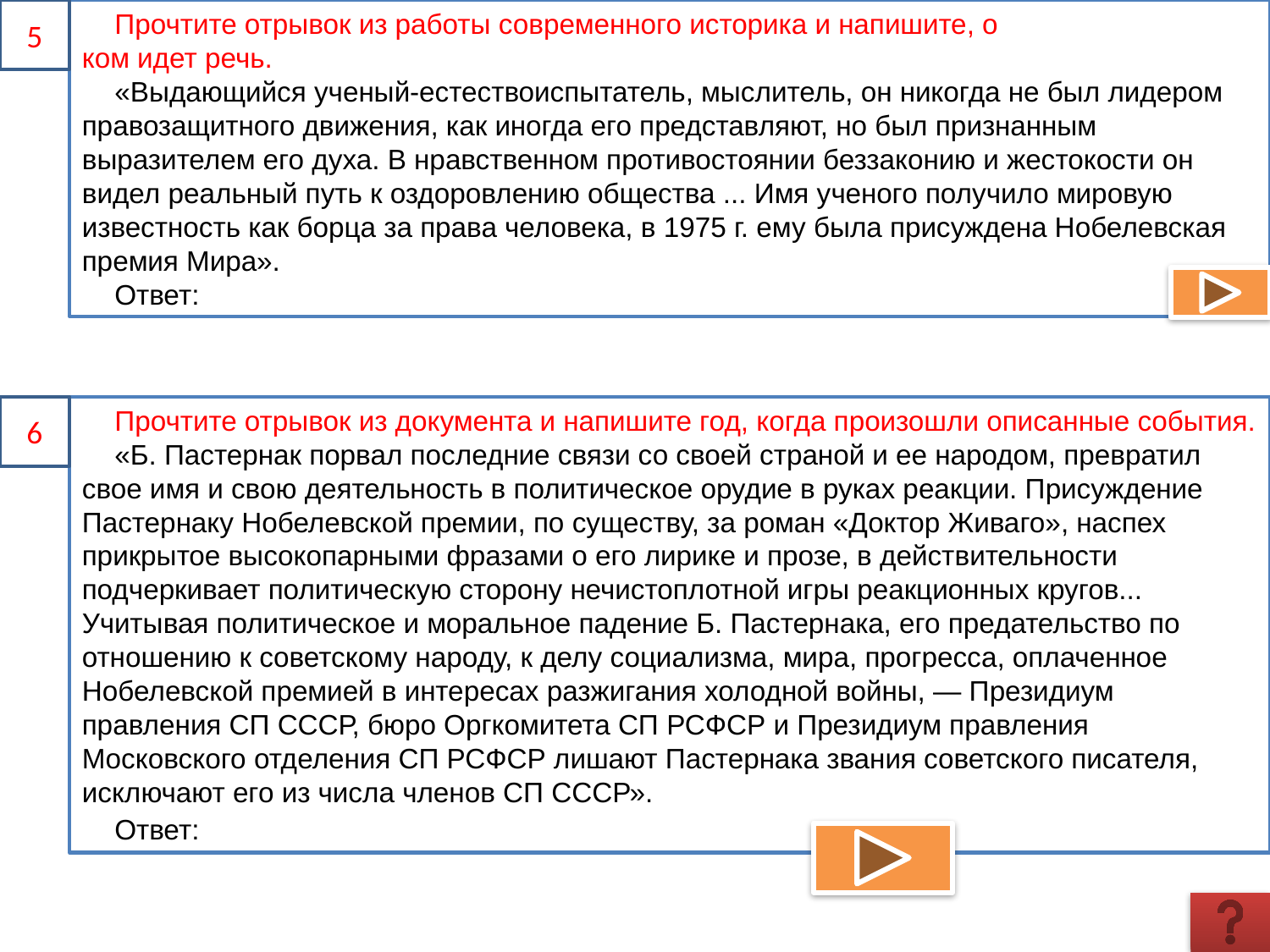

5
Прочтите отрывок из работы современного историка и напишите, о
ком идет речь.
«Выдающийся ученый-естествоиспытатель, мыслитель, он никогда не был лидером правозащитного движения, как иногда его представляют, но был признанным выразителем его духа. В нравственном противостоянии беззаконию и жестокости он видел реальный путь к оздоровлению общества ... Имя ученого получило мировую известность как борца за права человека, в 1975 г. ему была присуждена Нобелевская премия Мира».
Ответ:

6
Прочтите отрывок из документа и напишите год, когда произошли описанные события.
«Б. Пастернак порвал последние связи со своей страной и ее народом, превратил свое имя и свою деятельность в политическое орудие в руках реакции. Присуждение Пастернаку Нобелевской премии, по существу, за роман «Доктор Живаго», наспех прикрытое высокопарными фразами о его лирике и прозе, в действительности подчеркивает политическую сторону нечистоплотной игры реакционных кругов... Учитывая политическое и моральное падение Б. Пастернака, его предательство по отношению к советскому народу, к делу социализма, мира, прогресса, оплаченное Нобелевской премией в интересах разжигания холодной войны, — Президиум правления СП СССР, бюро Оргкомитета СП РСФСР и Президиум правления Московского отделения СП РСФСР лишают Пастернака звания советского писателя, исключают его из числа членов СП СССР».
Ответ: